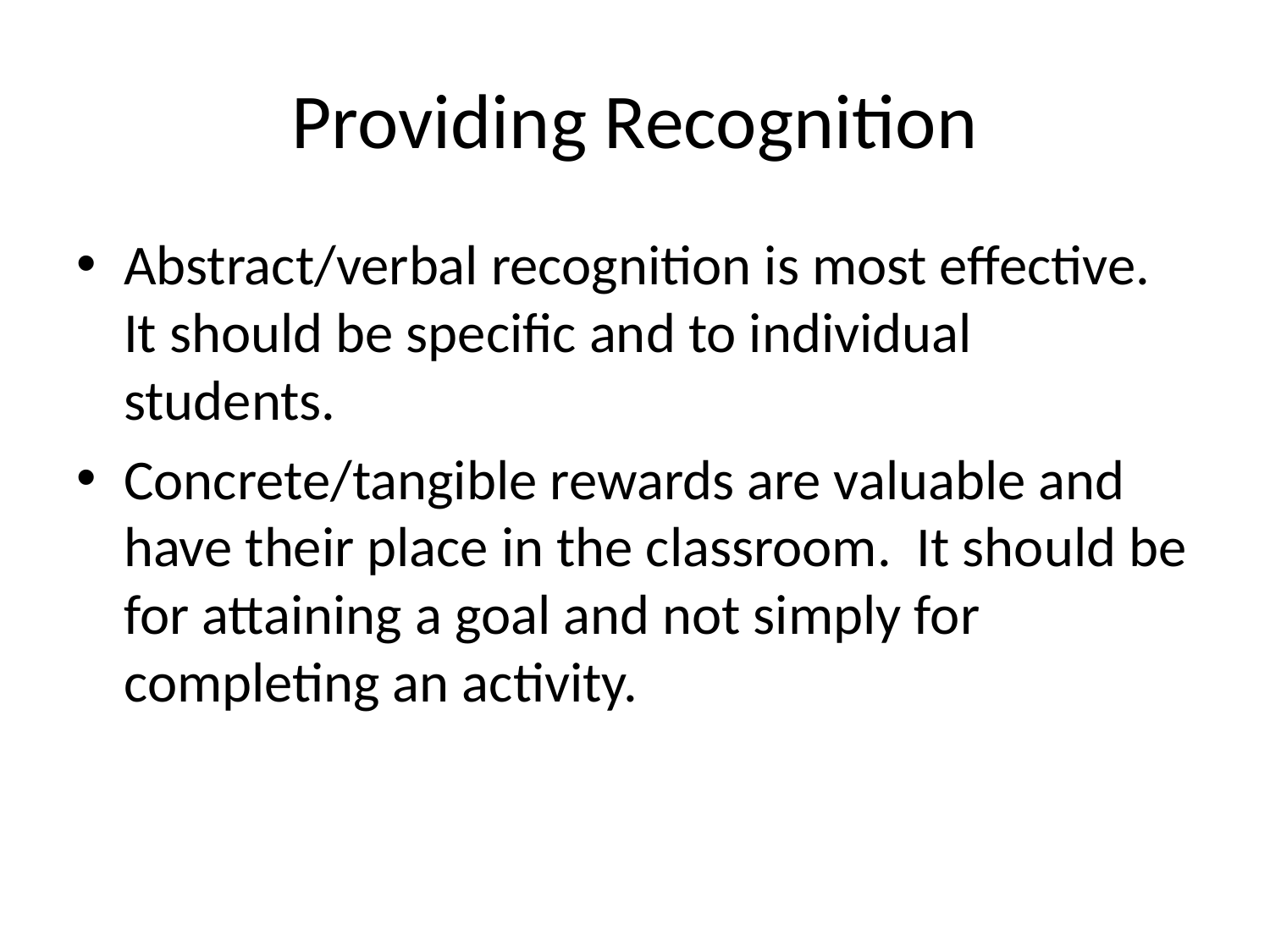

# Providing Recognition
Abstract/verbal recognition is most effective.  It should be specific and to individual students.
Concrete/tangible rewards are valuable and have their place in the classroom.  It should be for attaining a goal and not simply for completing an activity.